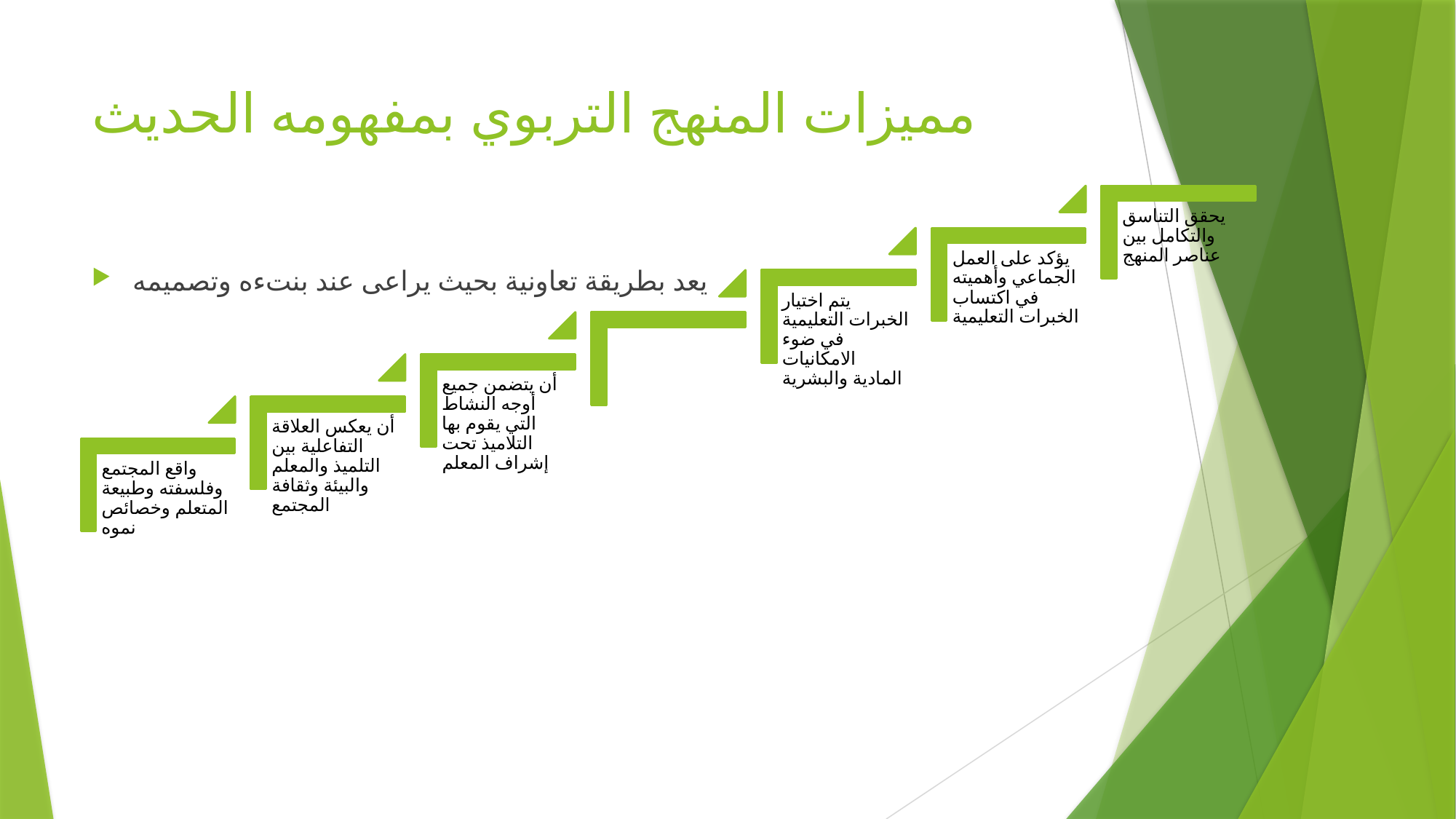

واقع المجتمع وفلسفته وطبيعة المتعلم وخصائص نموه
أن يعكس العلاقة التفاعلية بين التلميذ والمعلم والبيئة وثقافة المجتمع
أن يتضمن جميع أوجه النشاط التي يقوم بها التلاميذ تحت إشراف المعلم

يتم اختيار الخبرات التعليمية في ضوء الامكانيات المادية والبشرية
يؤكد على العمل الجماعي وأهميته في اكتساب الخبرات التعليمية
يحقق التناسق والتكامل بين عناصر المنهج
# مميزات المنهج التربوي بمفهومه الحديث
يعد بطريقة تعاونية بحيث يراعى عند بنتءه وتصميمه